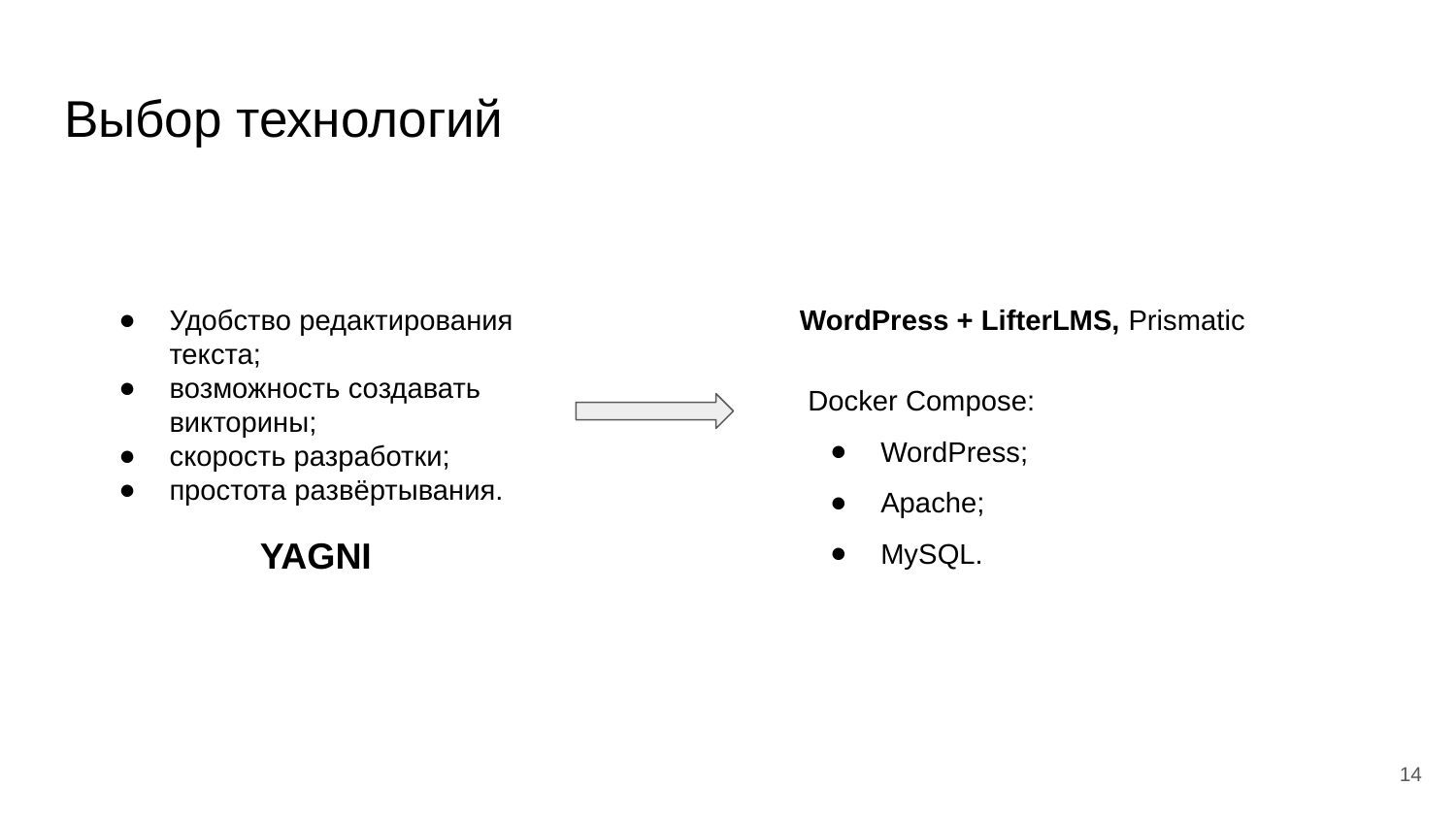

# Выбор технологий
WordPress + LifterLMS, Prismatic
Удобство редактирования текста;
возможность создавать викторины;
скорость разработки;
простота развёртывания.
Docker Compose:
WordPress;
Apache;
MySQL.

YAGNI
14